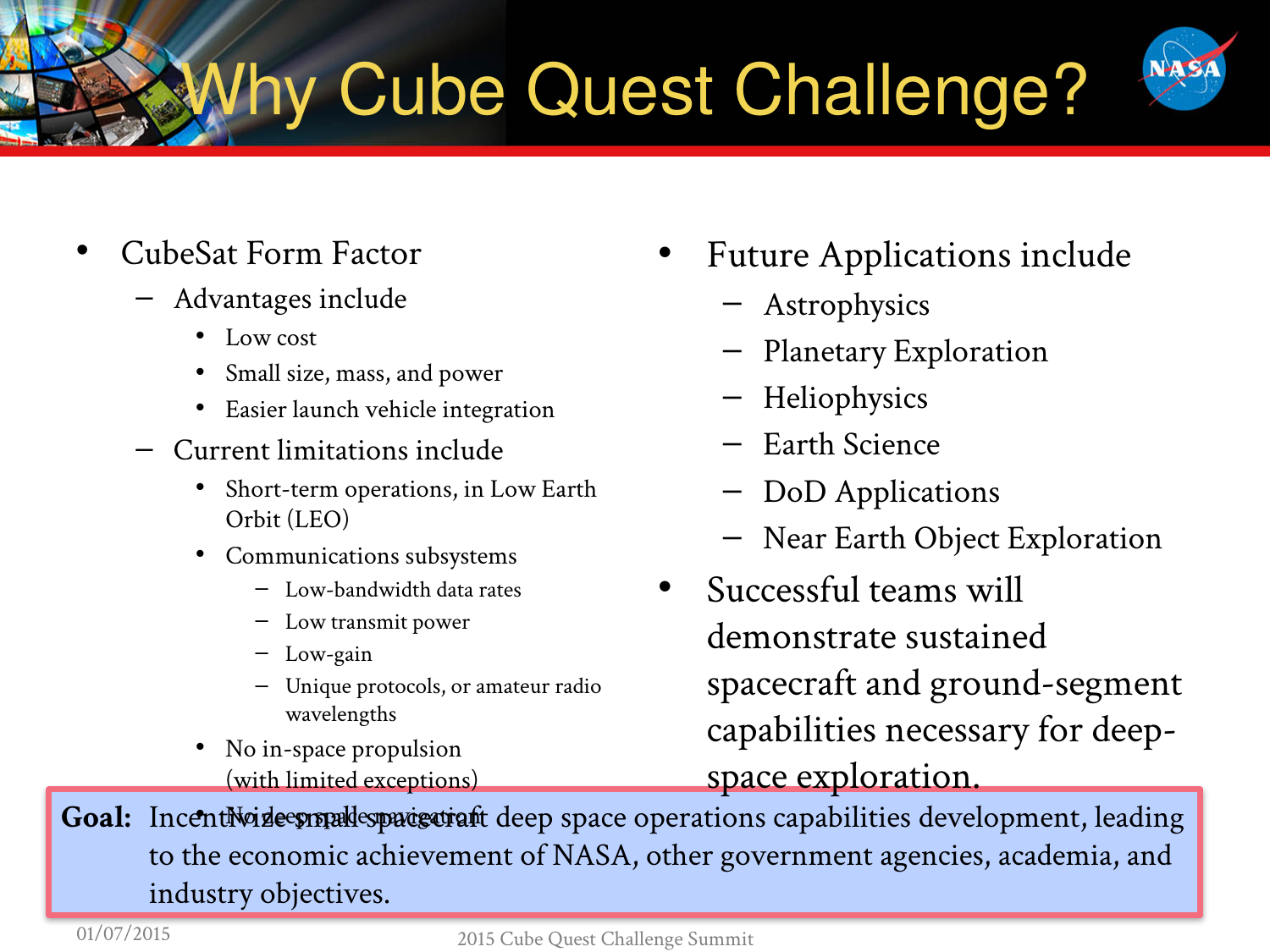

# Why Cube Quest Challenge?
CubeSat Form Factor
Advantages include
Low cost
Small size, mass, and power
Easier launch vehicle integration
Current limitations include
Short-term operations, in Low Earth Orbit (LEO)
Communications subsystems
Low-bandwidth data rates
Low transmit power
Low-gain
Unique protocols, or amateur radio wavelengths
No in-space propulsion
(with limited exceptions)
No deep space navigation
Future Applications include
Astrophysics
Planetary Exploration
Heliophysics
Earth Science
DoD Applications
Near Earth Object Exploration
Successful teams will demonstrate sustained spacecraft and ground-segment capabilities necessary for deep-space exploration.
Goal:	Incentivize small spacecraft deep space operations capabilities development, leading to the economic achievement of NASA, other government agencies, academia, and industry objectives.
01/07/2015
2015 Cube Quest Challenge Summit